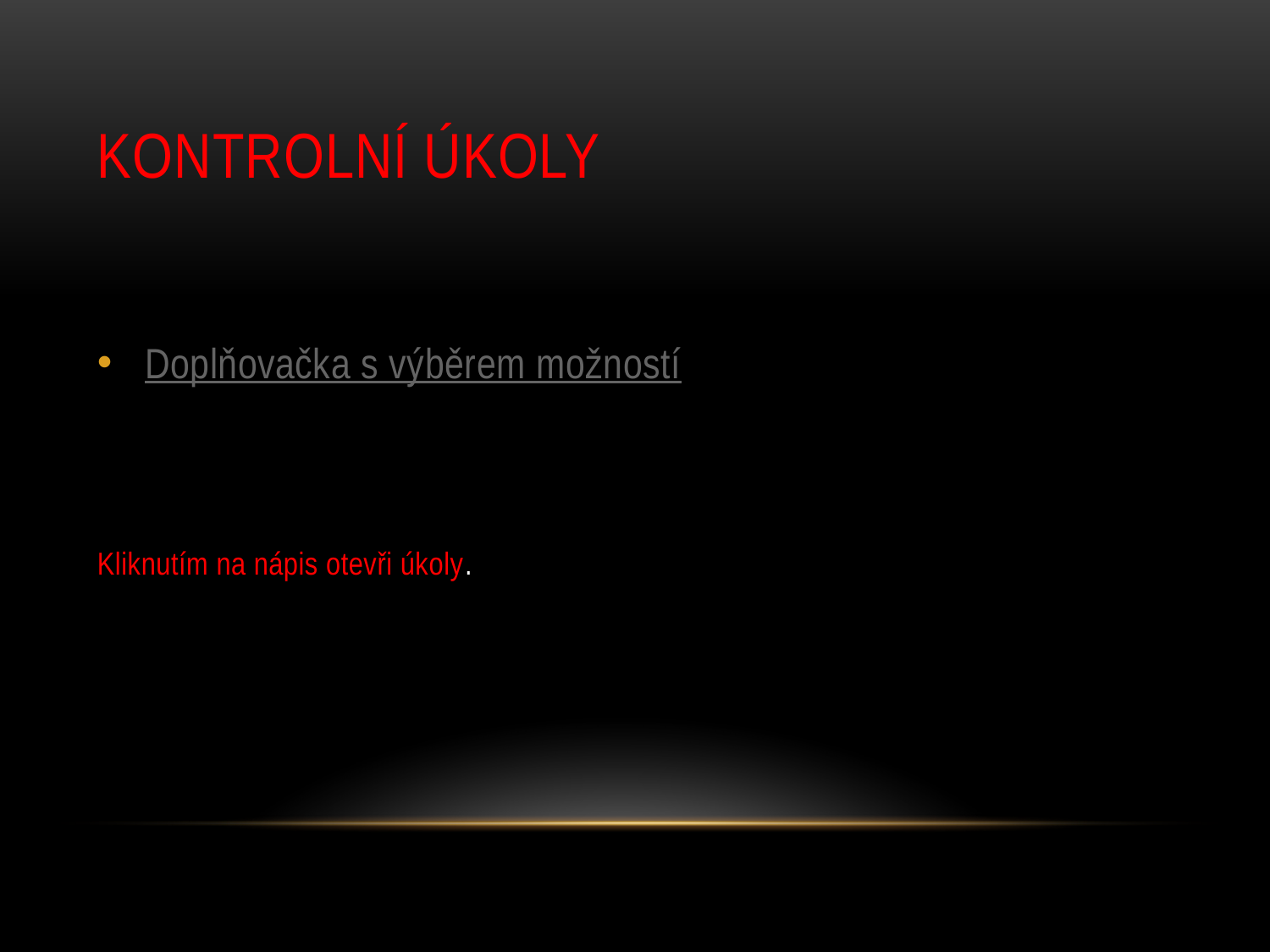

# Kontrolní úkoly

Doplňovačka s výběrem možností

Kliknutím na nápis otevři úkoly.